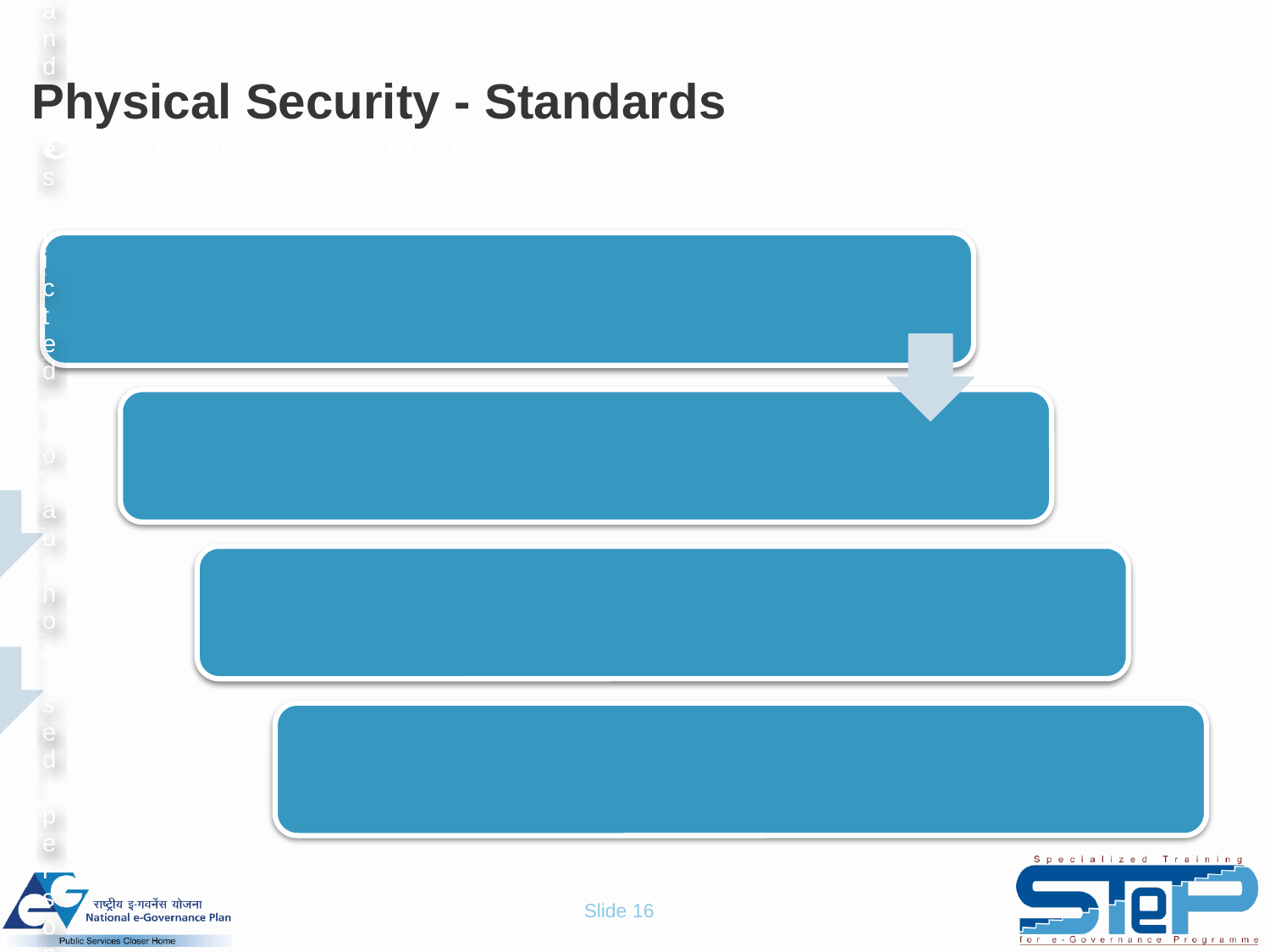

# Physical Security - Standards
Computer and Communication Rooms